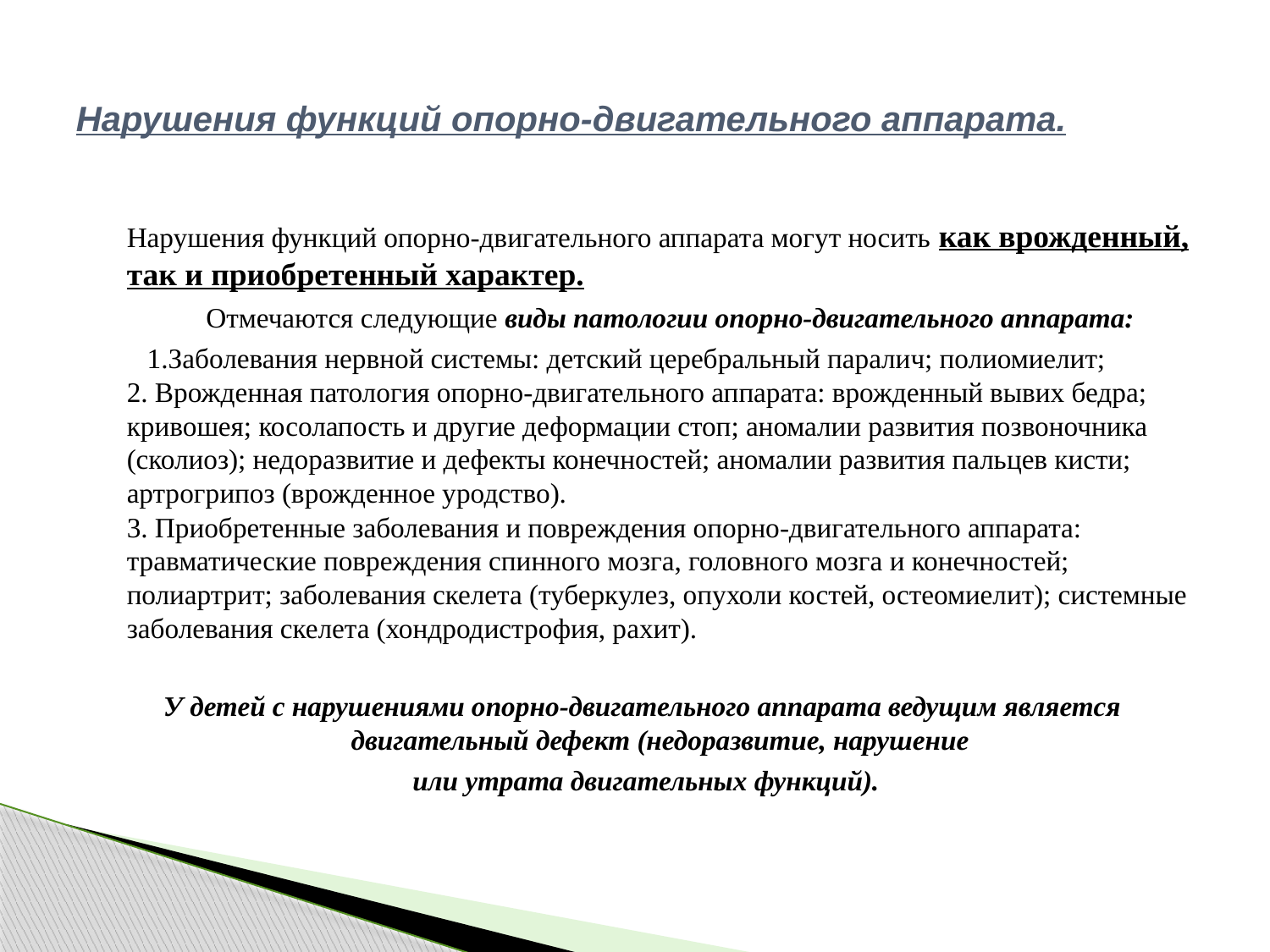

# Нарушения функций опорно-двигательного аппарата.
	Нарушения функций опорно-двигательного аппарата могут носить как врожденный, так и приобретенный характер.
        Отмечаются следующие виды патологии опорно-двигательного аппарата:
        1.Заболевания нервной системы: детский церебральный паралич; полиомиелит;
2. Врожденная патология опорно-двигательного аппарата: врожденный вывих бедра; кривошея; косолапость и другие деформации стоп; аномалии развития позвоночника (сколиоз); недоразвитие и дефекты конечностей; аномалии развития пальцев кисти; артрогрипоз (врожденное уродство).
3. Приобретенные заболевания и повреждения опорно-двигательного аппарата: травматические повреждения спинного мозга, головного мозга и конечностей; полиартрит; заболевания скелета (туберкулез, опухоли костей, остеомиелит); системные заболевания скелета (хондродистрофия, рахит).

У детей с нарушениями опорно-двигательного аппарата ведущим является двигательный дефект (недоразвитие, нарушение
 или утрата двигательных функций).